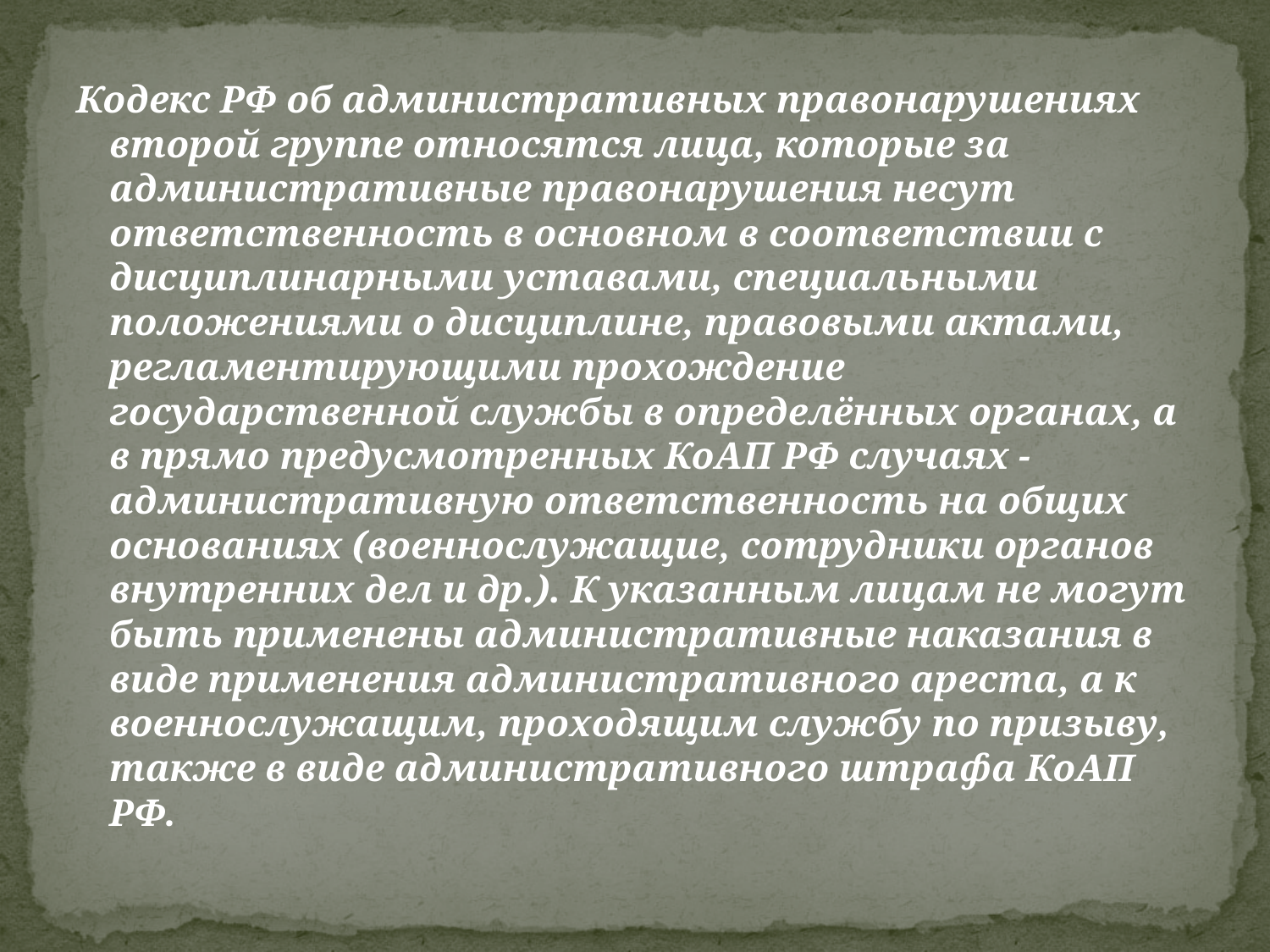

Кодекс РФ об административных правонарушениях второй группе относятся лица, которые за административные правонарушения несут ответственность в основном в соответствии с дисциплинарными уставами, специальными положениями о дисциплине, правовыми актами, регламентирующими прохождение государственной службы в определённых органах, а в прямо предусмотренных КоАП РФ случаях - административную ответственность на общих основаниях (военнослужащие, сотрудники органов внутренних дел и др.). К указанным лицам не могут быть применены административные наказания в виде применения административного ареста, а к военнослужащим, проходящим службу по призыву, также в виде административного штрафа КоАП РФ.